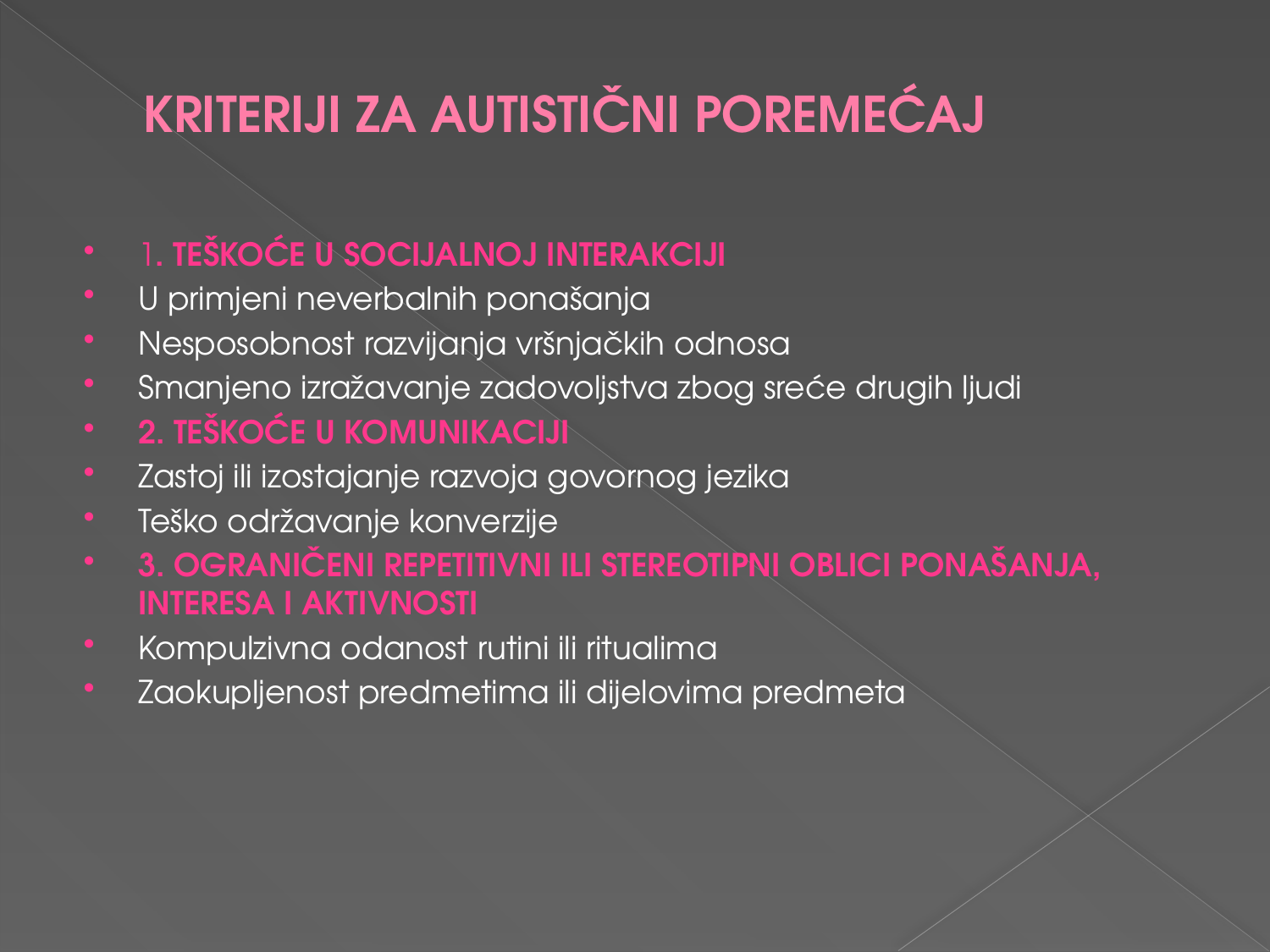

# KRITERIJI ZA AUTISTIČNI POREMEĆAJ
1. TEŠKOĆE U SOCIJALNOJ INTERAKCIJI
U primjeni neverbalnih ponašanja
Nesposobnost razvijanja vršnjačkih odnosa
Smanjeno izražavanje zadovoljstva zbog sreće drugih ljudi
2. TEŠKOĆE U KOMUNIKACIJI
Zastoj ili izostajanje razvoja govornog jezika
Teško održavanje konverzije
3. OGRANIČENI REPETITIVNI ILI STEREOTIPNI OBLICI PONAŠANJA, INTERESA I AKTIVNOSTI
Kompulzivna odanost rutini ili ritualima
Zaokupljenost predmetima ili dijelovima predmeta